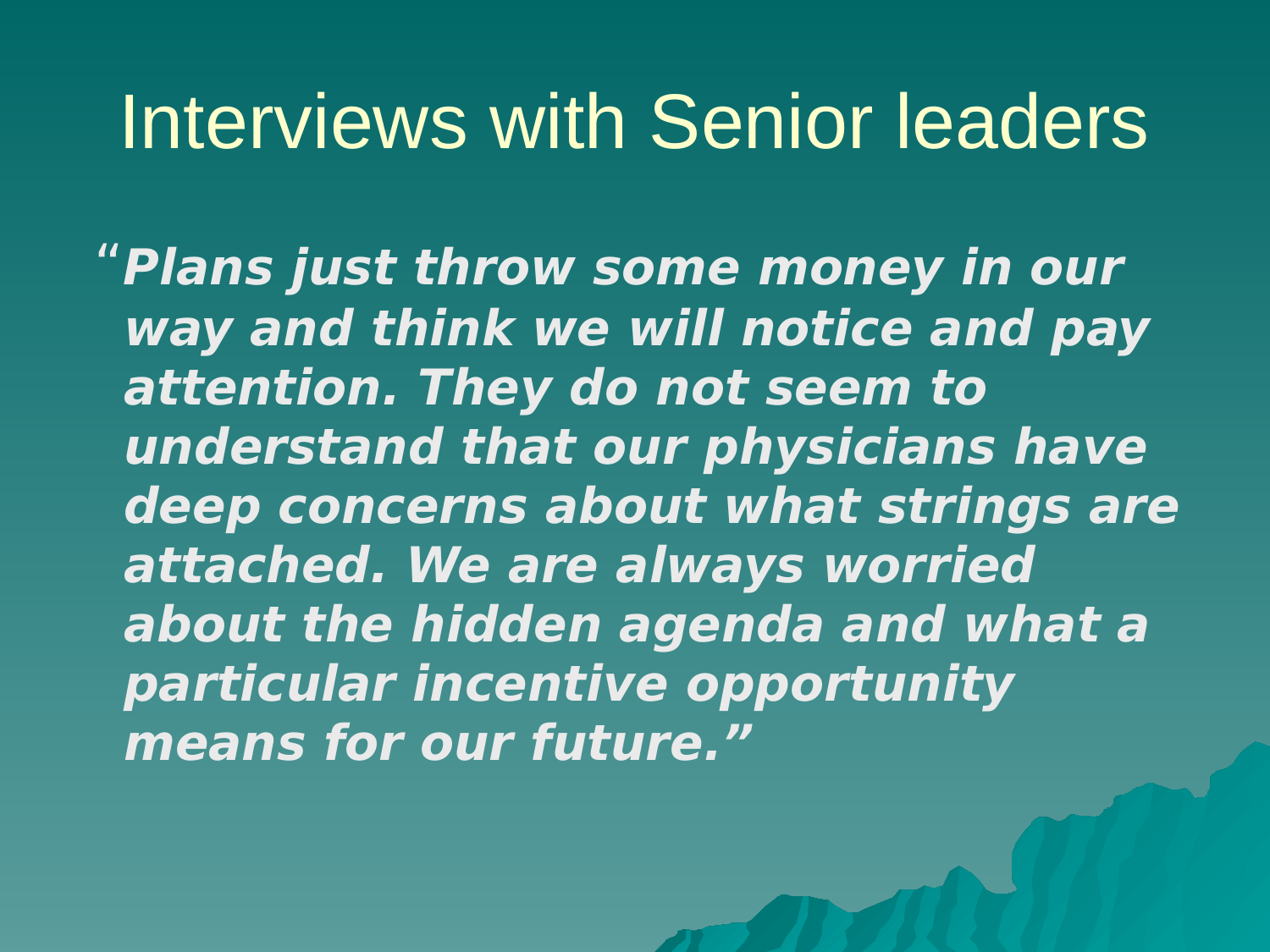

Interviews with Senior leaders
 “Plans just throw some money in our way and think we will notice and pay attention. They do not seem to understand that our physicians have deep concerns about what strings are attached. We are always worried about the hidden agenda and what a particular incentive opportunity means for our future.”